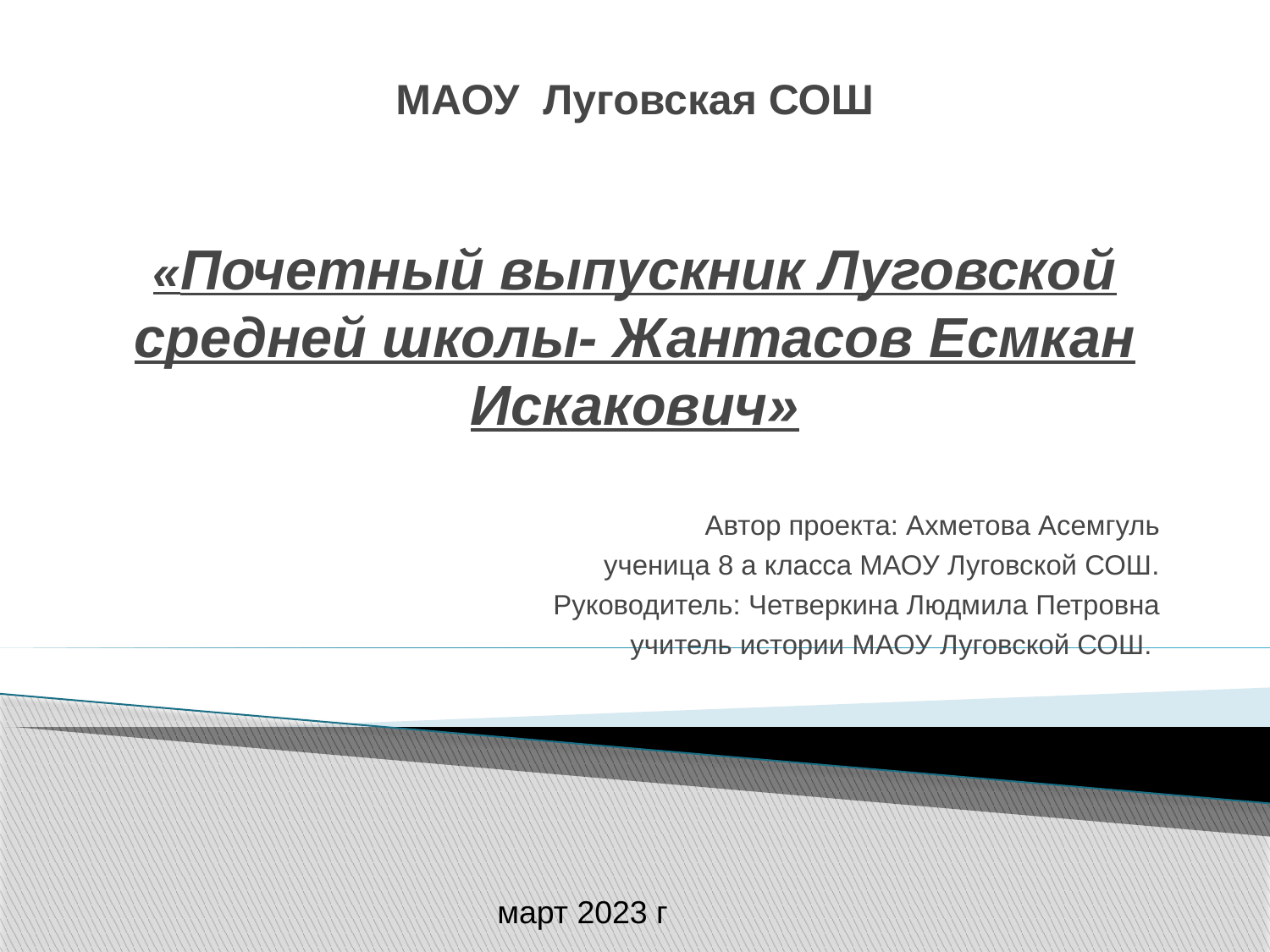

# МАОУ  Луговская СОШ «Почетный выпускник Луговской средней школы- Жантасов Есмкан Искакович»
Автор проекта: Ахметова Асемгуль
 ученица 8 а класса МАОУ Луговской СОШ.
Руководитель: Четверкина Людмила Петровна
учитель истории МАОУ Луговской СОШ.
март 2023 г